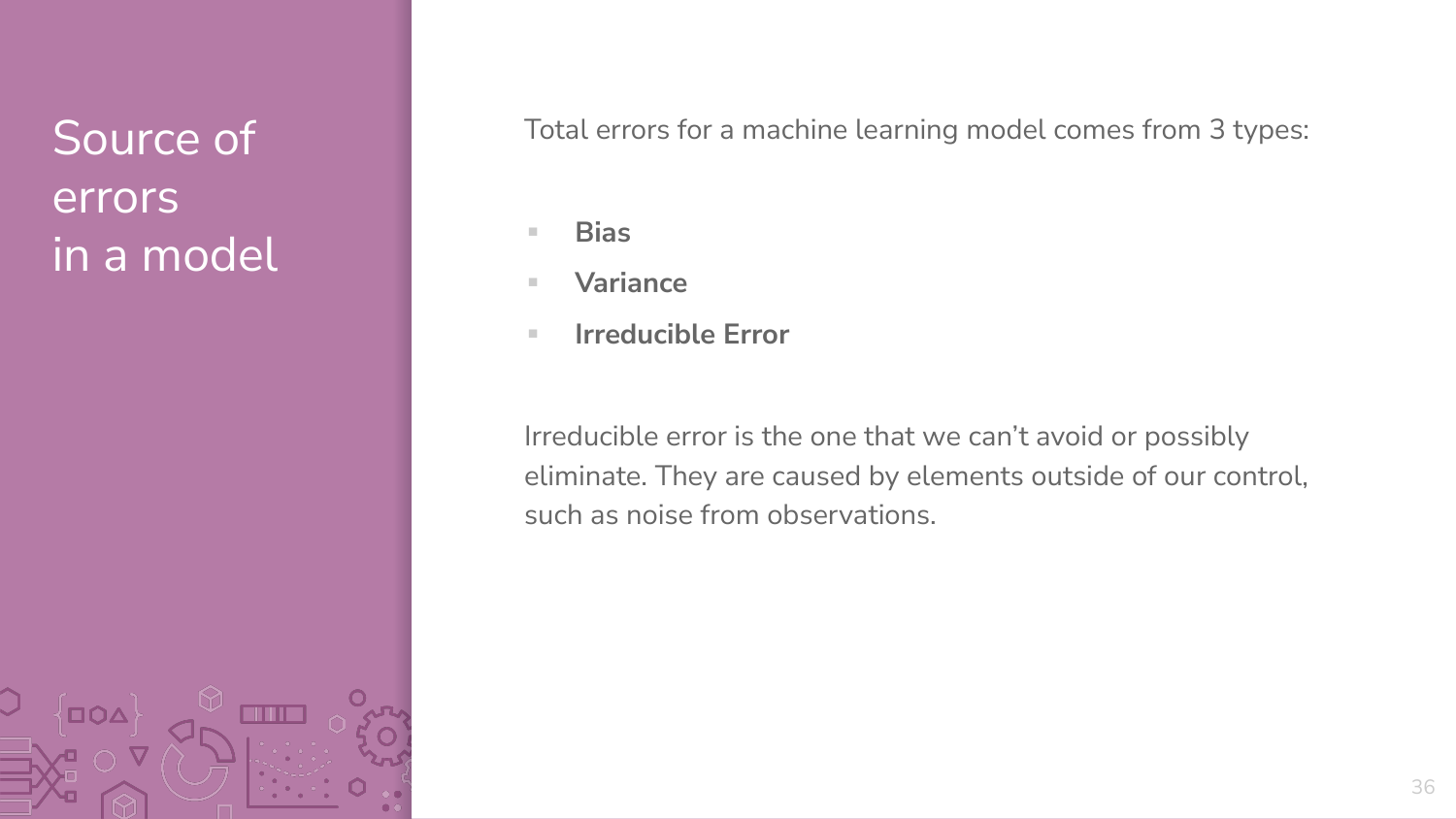

# Source of errors in a model
Total errors for a machine learning model comes from 3 types:

Bias
Variance
Irreducible Error

Irreducible error is the one that we can’t avoid or possibly eliminate. They are caused by elements outside of our control, such as noise from observations.
36